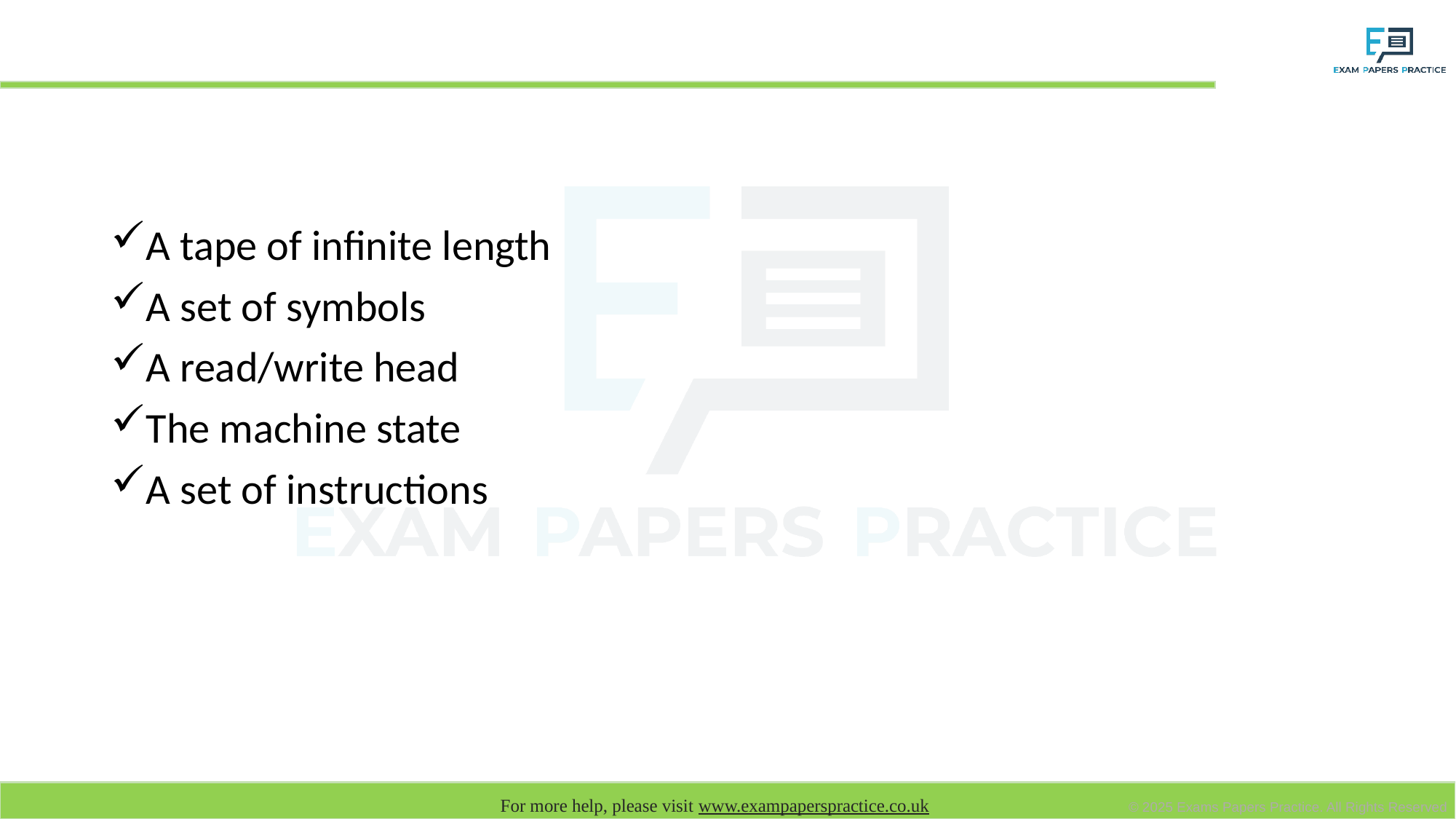

# Turing machine components
A tape of infinite length
A set of symbols
A read/write head
The machine state
A set of instructions